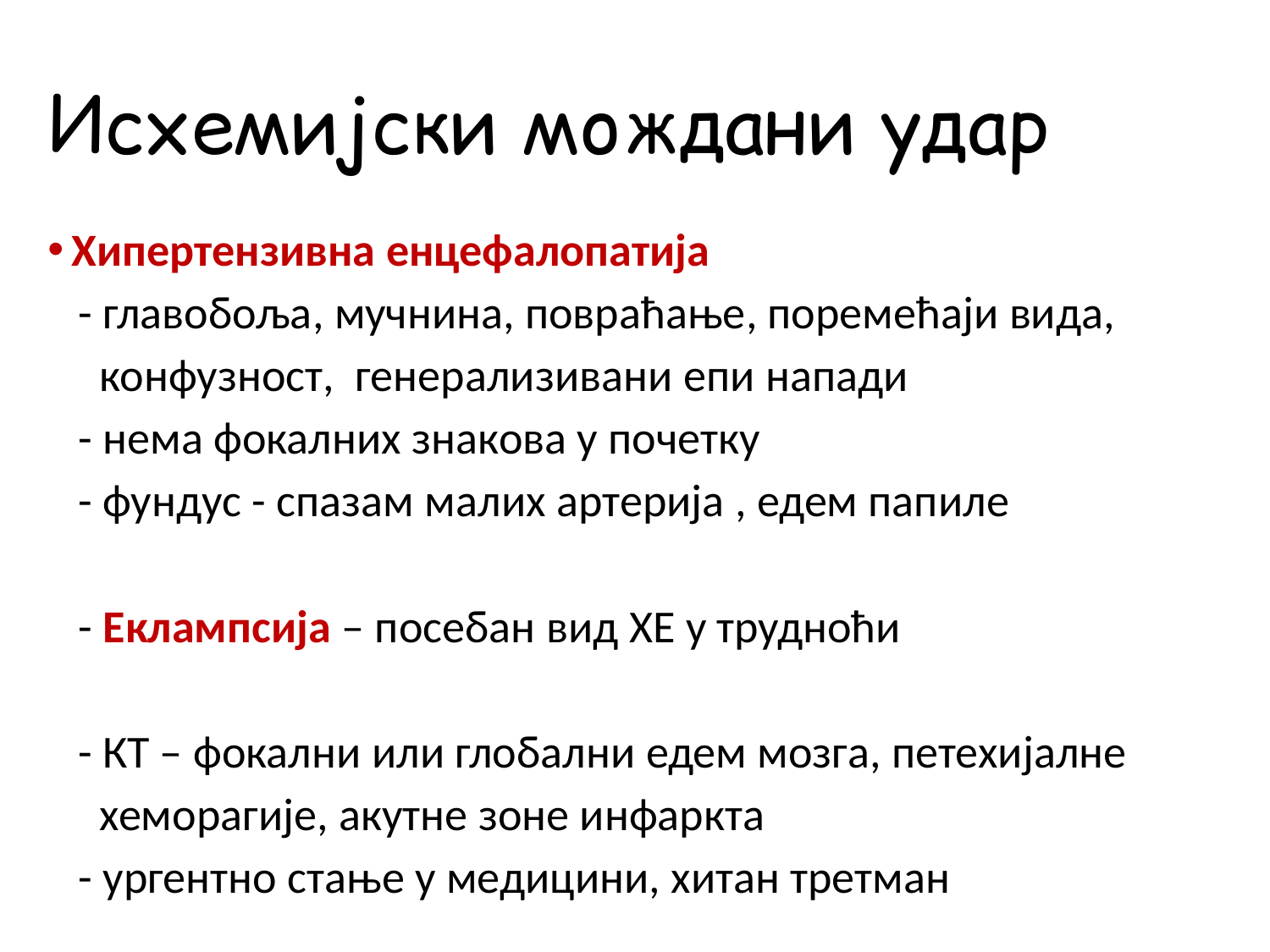

# Исхемијски мождани удар
Хипертензивна енцефалопатија
   - главобоља, мучнина, повраћање, поремећаји вида,
     конфузност,  генерализивани епи напади
   - нема фокалних знакова у почетку
   - фундус - спазам малих артерија , едем папиле

   - Еклампсија – посебан вид ХЕ у трудноћи

   - КТ – фокални или глобални едем мозга, петехијалне
     хеморагије, акутне зоне инфаркта
   - ургентно стање у медицини, хитан третман